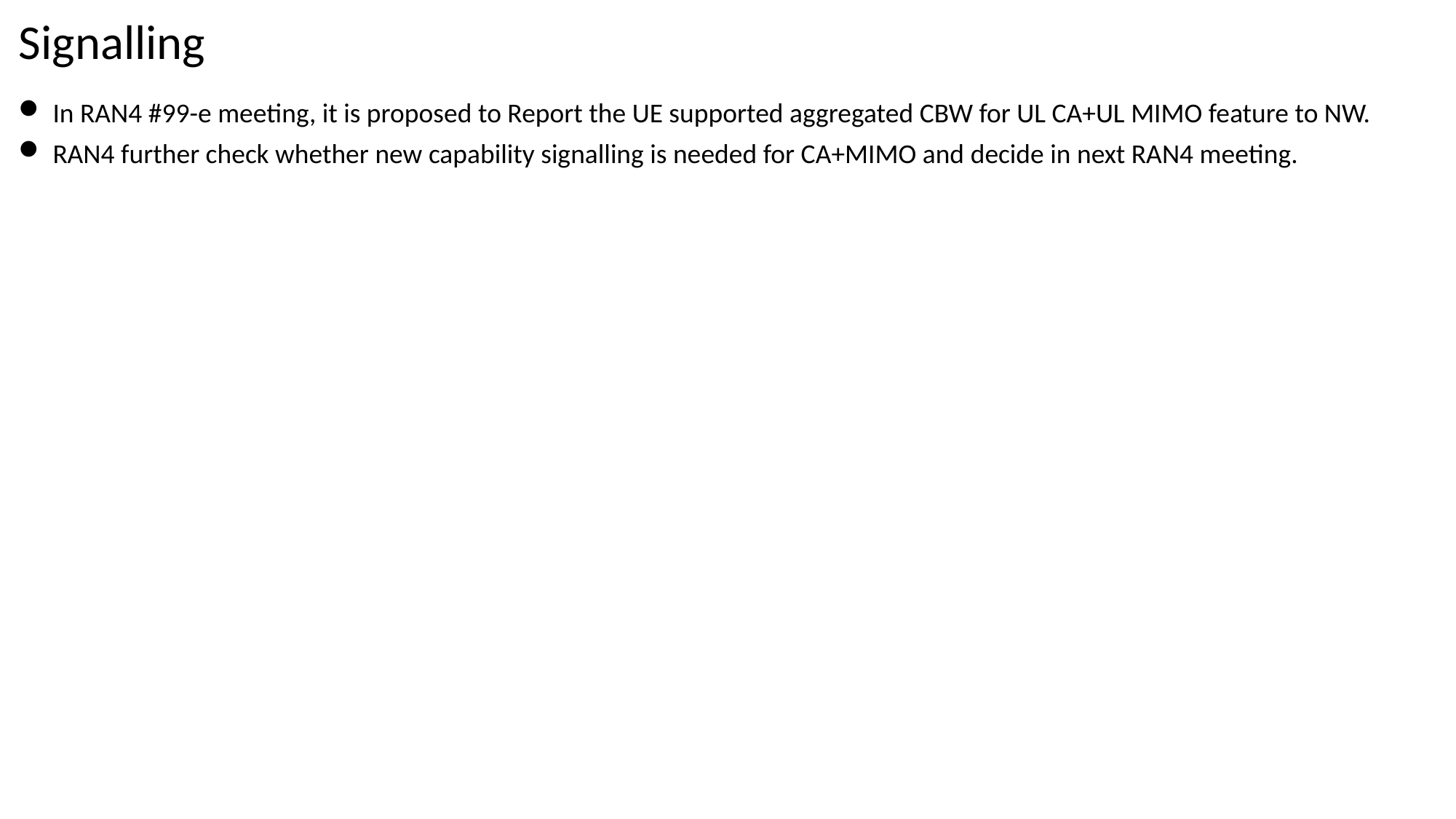

# Signalling
In RAN4 #99-e meeting, it is proposed to Report the UE supported aggregated CBW for UL CA+UL MIMO feature to NW.
RAN4 further check whether new capability signalling is needed for CA+MIMO and decide in next RAN4 meeting.